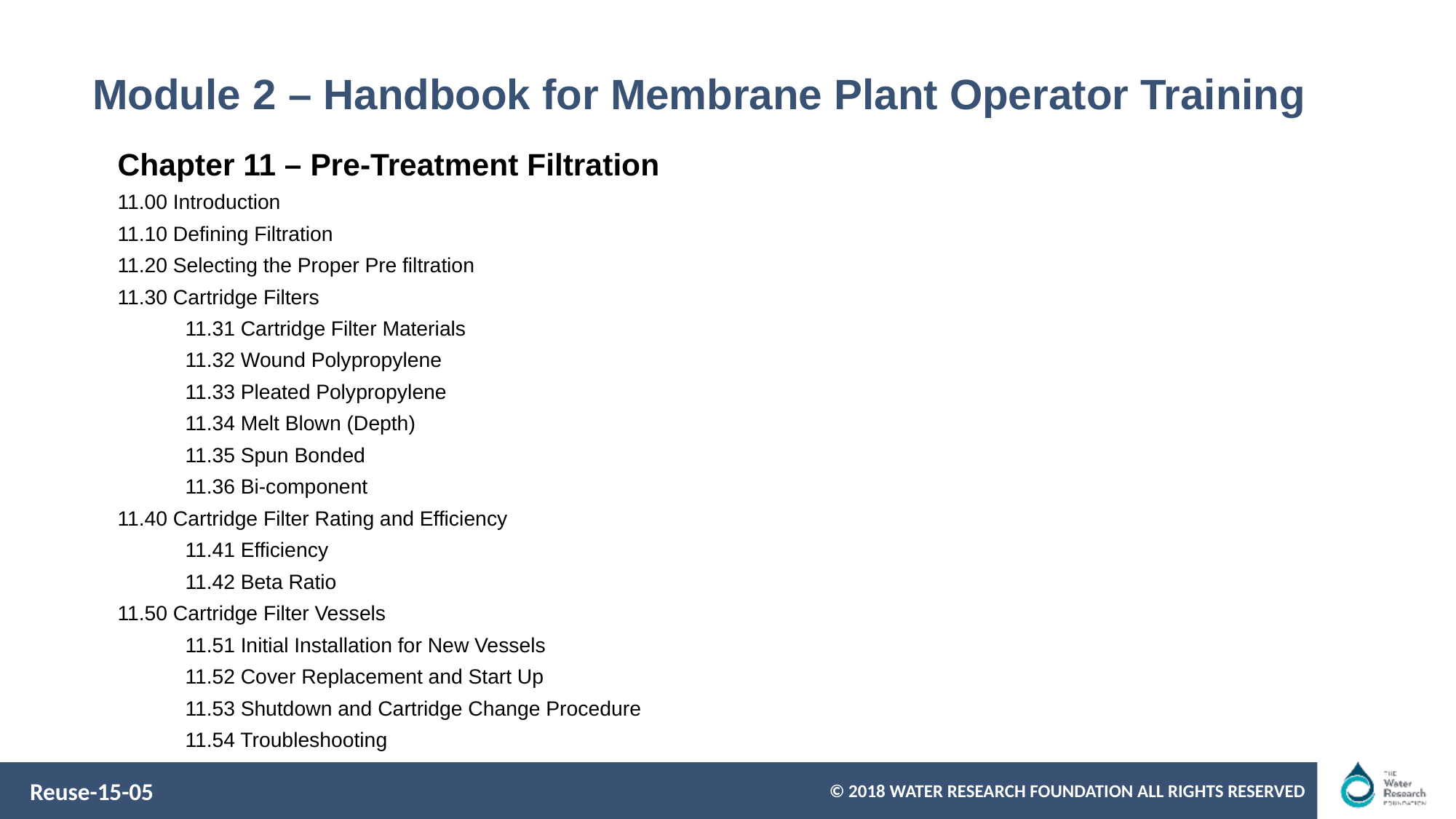

# Module 2 – Handbook for Membrane Plant Operator Training
Chapter 11 – Pre-Treatment Filtration
11.00 Introduction
11.10 Defining Filtration
11.20 Selecting the Proper Pre filtration
11.30 Cartridge Filters
	11.31 Cartridge Filter Materials
	11.32 Wound Polypropylene
	11.33 Pleated Polypropylene
	11.34 Melt Blown (Depth)
	11.35 Spun Bonded
	11.36 Bi-component
11.40 Cartridge Filter Rating and Efficiency
	11.41 Efficiency
	11.42 Beta Ratio
11.50 Cartridge Filter Vessels
	11.51 Initial Installation for New Vessels
	11.52 Cover Replacement and Start Up
	11.53 Shutdown and Cartridge Change Procedure
	11.54 Troubleshooting